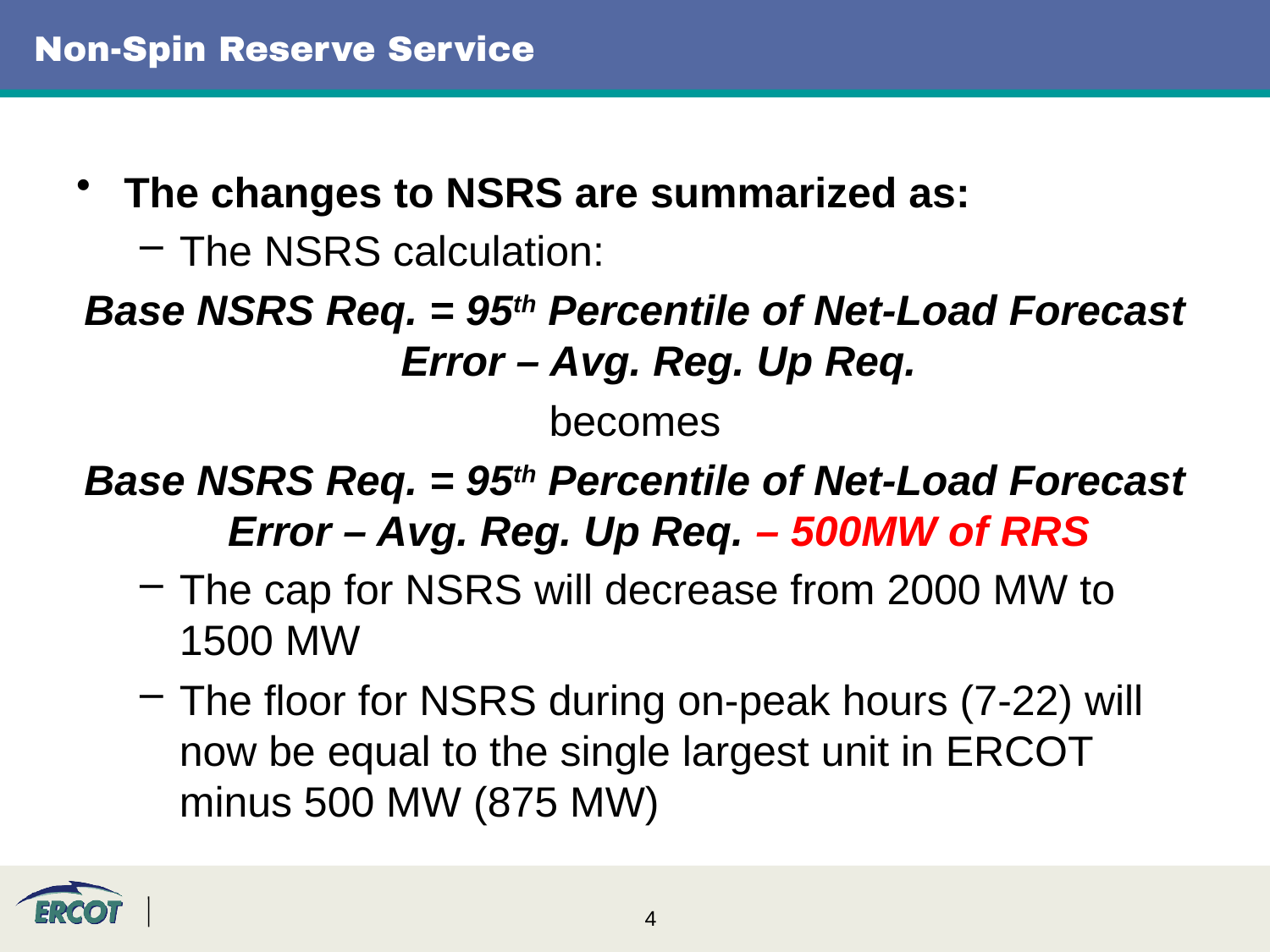

# Non-Spin Reserve Service
The changes to NSRS are summarized as:
The NSRS calculation:
Base NSRS Req. = 95th Percentile of Net-Load Forecast Error – Avg. Reg. Up Req.
becomes
Base NSRS Req. = 95th Percentile of Net-Load Forecast Error – Avg. Reg. Up Req. – 500MW of RRS
The cap for NSRS will decrease from 2000 MW to 1500 MW
The floor for NSRS during on-peak hours (7-22) will now be equal to the single largest unit in ERCOT minus 500 MW (875 MW)